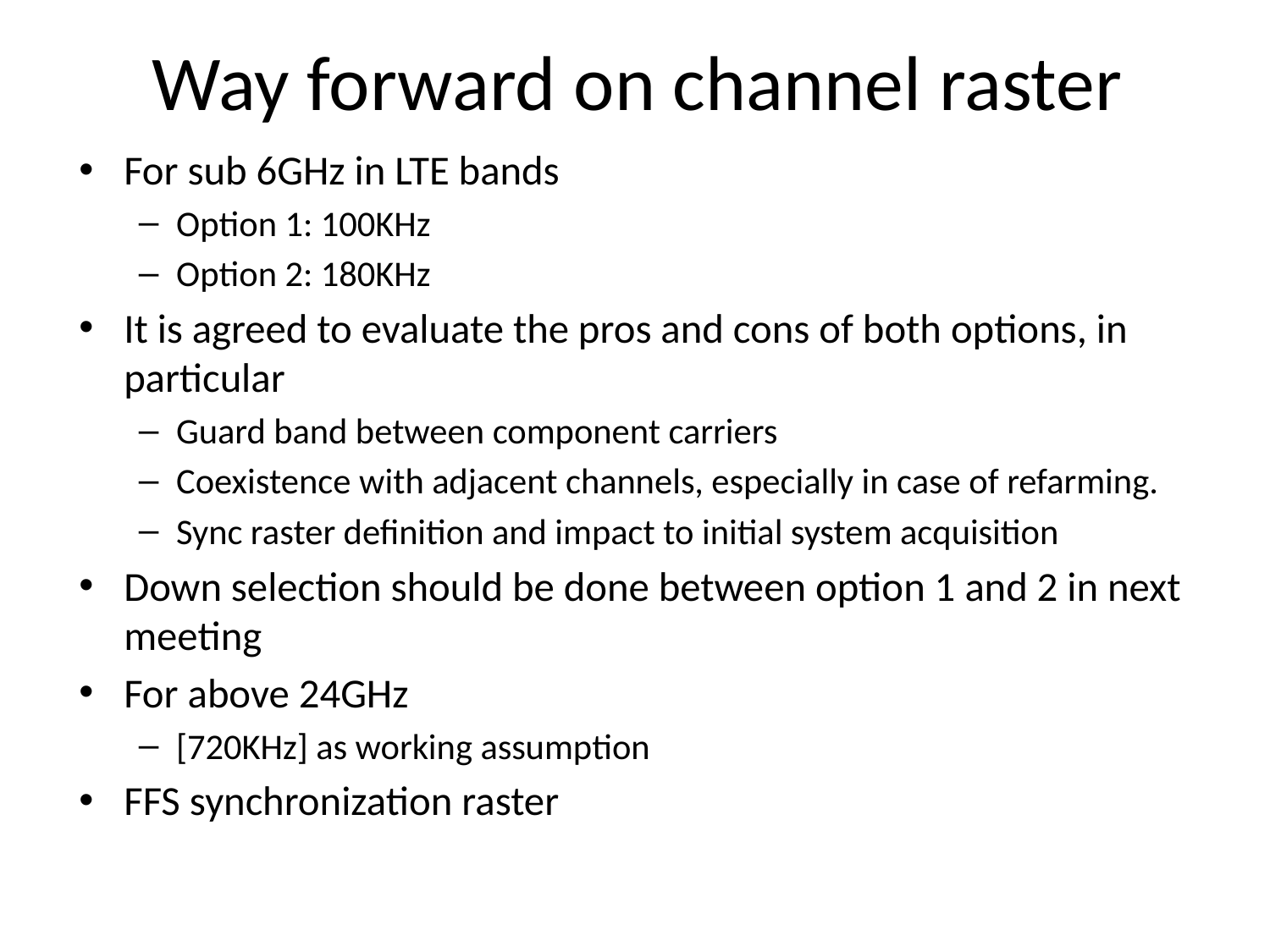

# Way forward on channel raster
For sub 6GHz in LTE bands
Option 1: 100KHz
Option 2: 180KHz
It is agreed to evaluate the pros and cons of both options, in particular
Guard band between component carriers
Coexistence with adjacent channels, especially in case of refarming.
Sync raster definition and impact to initial system acquisition
Down selection should be done between option 1 and 2 in next meeting
For above 24GHz
[720KHz] as working assumption
FFS synchronization raster